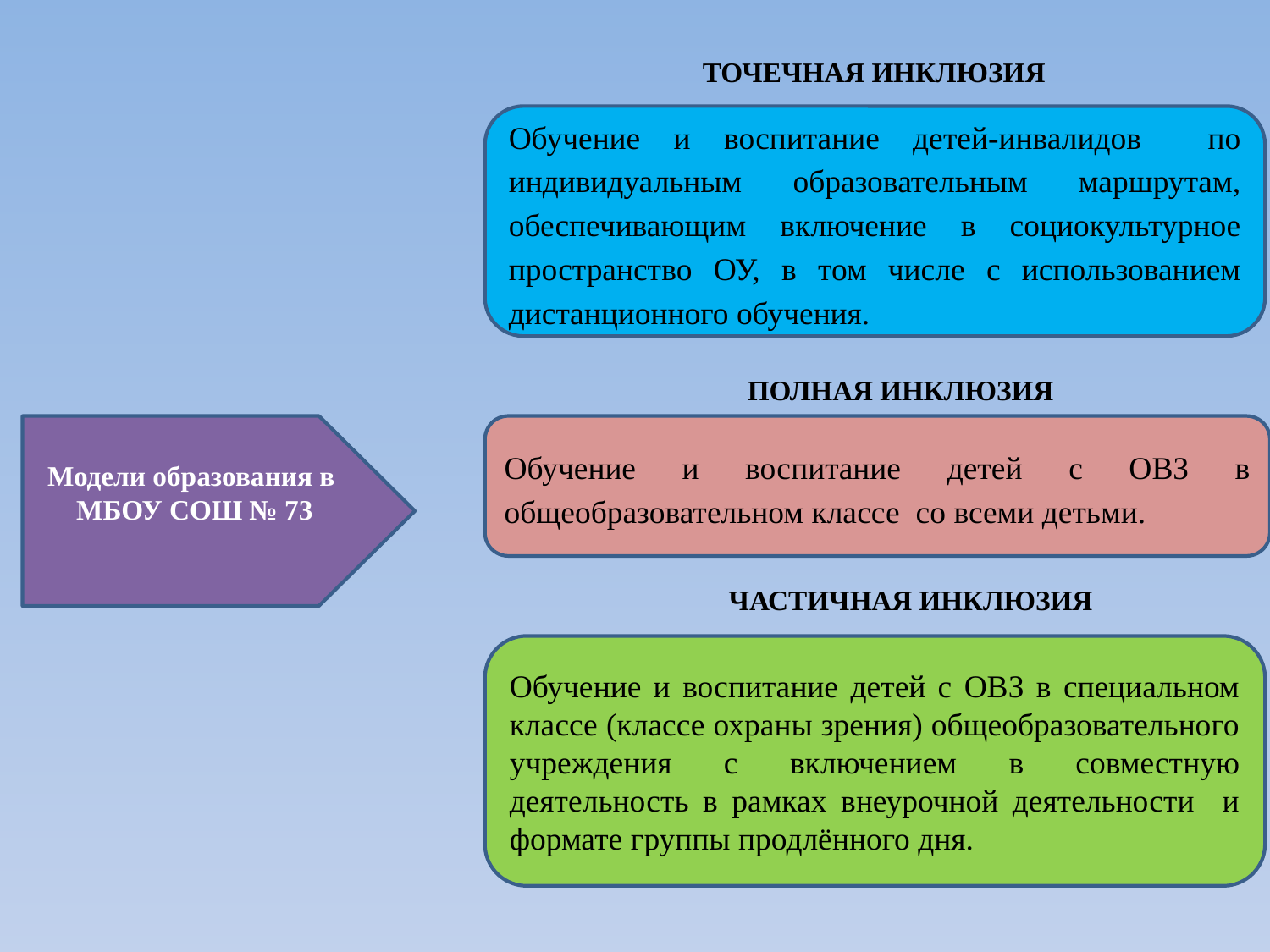

ТОЧЕЧНАЯ ИНКЛЮЗИЯ
Обучение и воспитание детей-инвалидов  по индивидуальным образовательным маршрутам, обеспечивающим включение в социокультурное пространство ОУ, в том числе с использованием дистанционного обучения.
ПОЛНАЯ ИНКЛЮЗИЯ
Модели образования в
МБОУ СОШ № 73

Обучение и воспитание детей с ОВЗ в общеобразовательном классе  со всеми детьми.
ЧАСТИЧНАЯ ИНКЛЮЗИЯ
Обучение и воспитание детей с ОВЗ в специальном классе (классе охраны зрения) общеобразовательного учреждения с включением в совместную деятельность в рамках внеурочной деятельности  и формате группы продлённого дня.